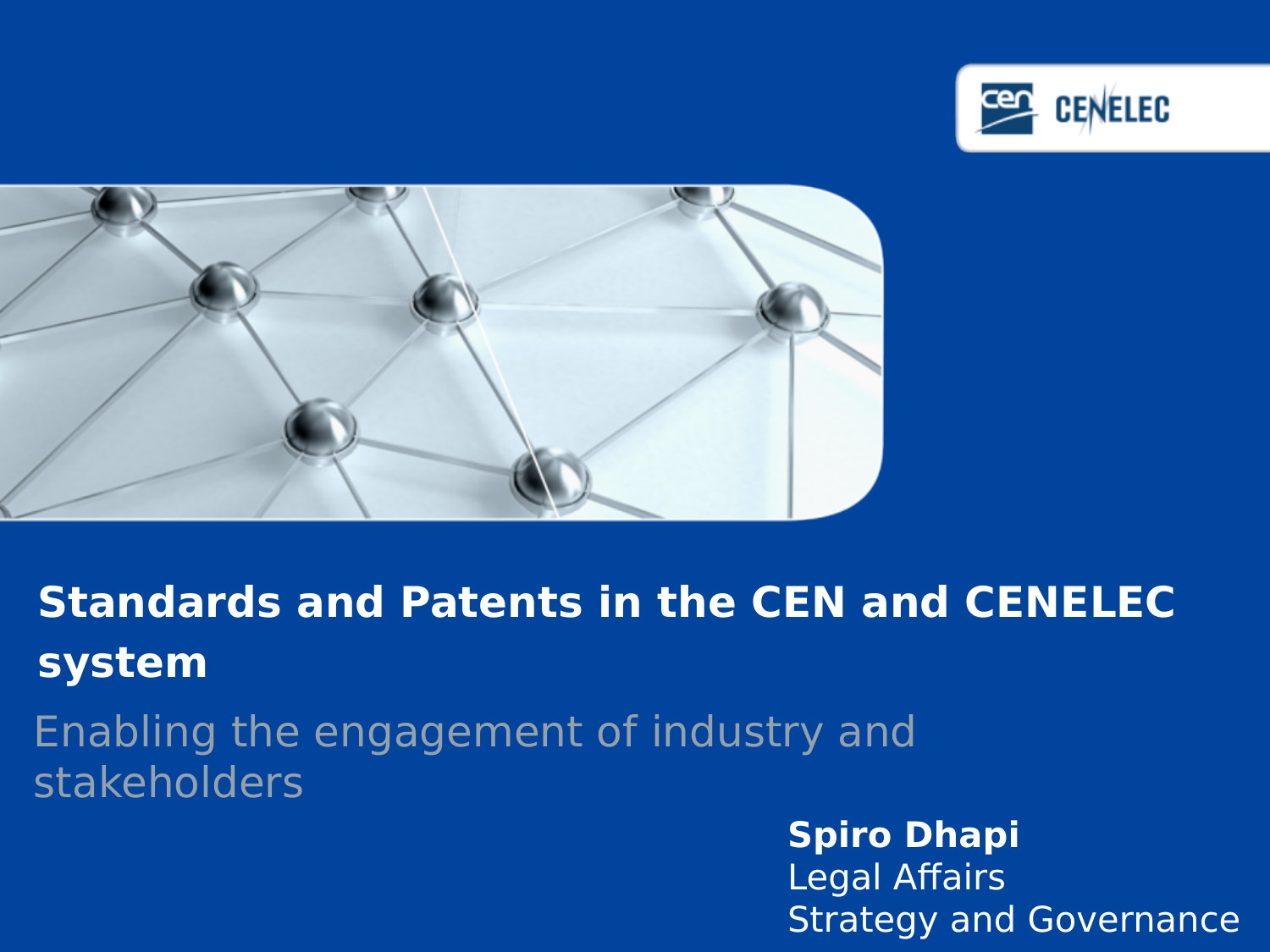

# Standards and Patents in the CEN and CENELEC system
Enabling the engagement of industry and stakeholders
Spiro Dhapi
Legal Affairs
Strategy and Governance